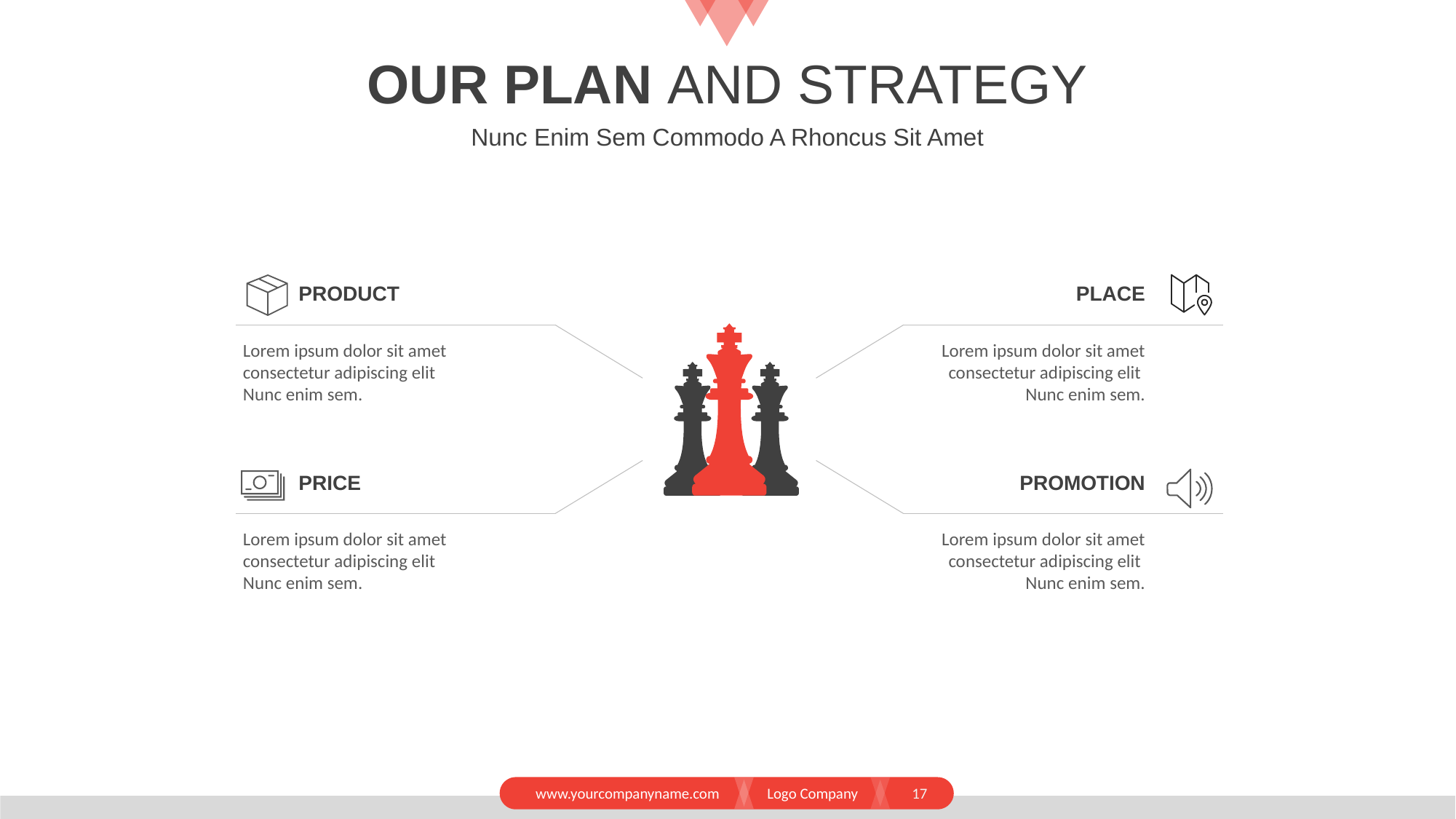

# OUR PLAN AND STRATEGY
Nunc Enim Sem Commodo A Rhoncus Sit Amet

PLACE
Lorem ipsum dolor sit amet consectetur adipiscing elit  Nunc enim sem.
PROMOTION

Lorem ipsum dolor sit amet consectetur adipiscing elit  Nunc enim sem.

PRODUCT
Lorem ipsum dolor sit amet consectetur adipiscing elit  Nunc enim sem.
PRICE

Lorem ipsum dolor sit amet consectetur adipiscing elit  Nunc enim sem.

17